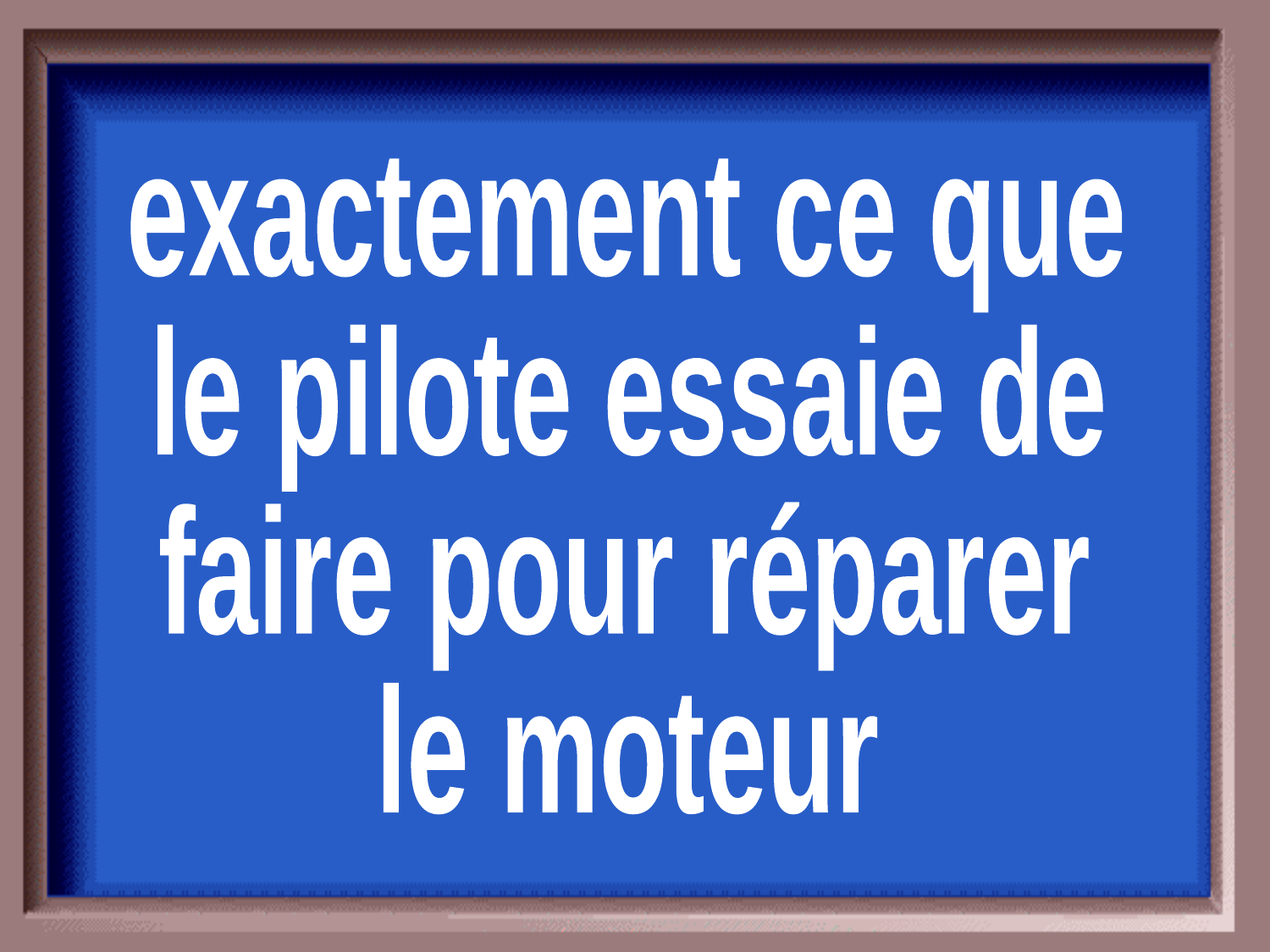

exactement ce que
le pilote essaie de
faire pour réparer
le moteur